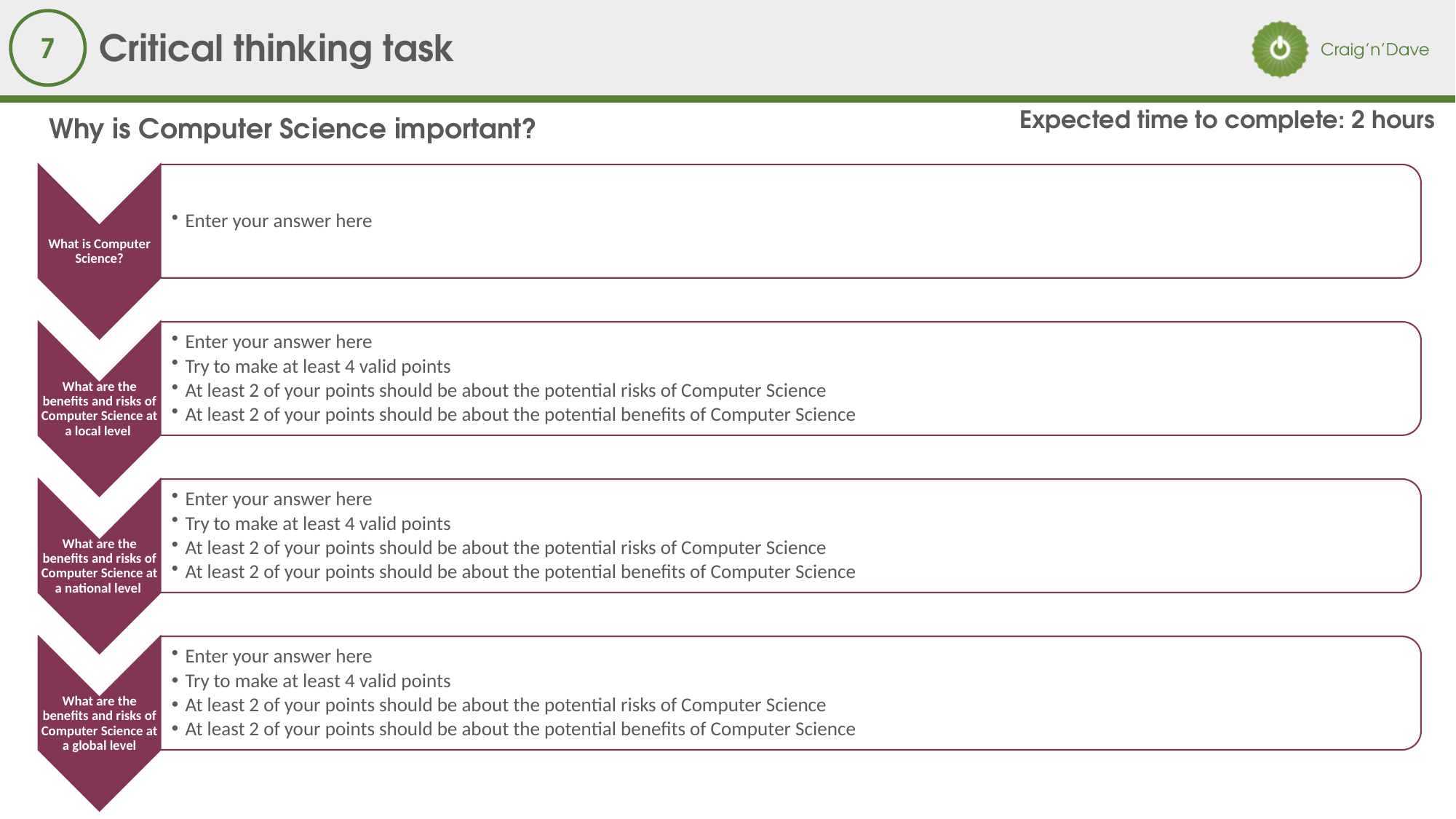

Critical thinking task
7
Expected time to complete: 2 hours
Why is Computer Science important?
What is Computer Science?
Enter your answer here
What are the benefits and risks of Computer Science at a local level
Enter your answer here
Try to make at least 4 valid points
At least 2 of your points should be about the potential risks of Computer Science
At least 2 of your points should be about the potential benefits of Computer Science
What are the benefits and risks of Computer Science at a national level
Enter your answer here
Try to make at least 4 valid points
At least 2 of your points should be about the potential risks of Computer Science
At least 2 of your points should be about the potential benefits of Computer Science
What are the benefits and risks of Computer Science at a global level
Enter your answer here
Try to make at least 4 valid points
At least 2 of your points should be about the potential risks of Computer Science
At least 2 of your points should be about the potential benefits of Computer Science